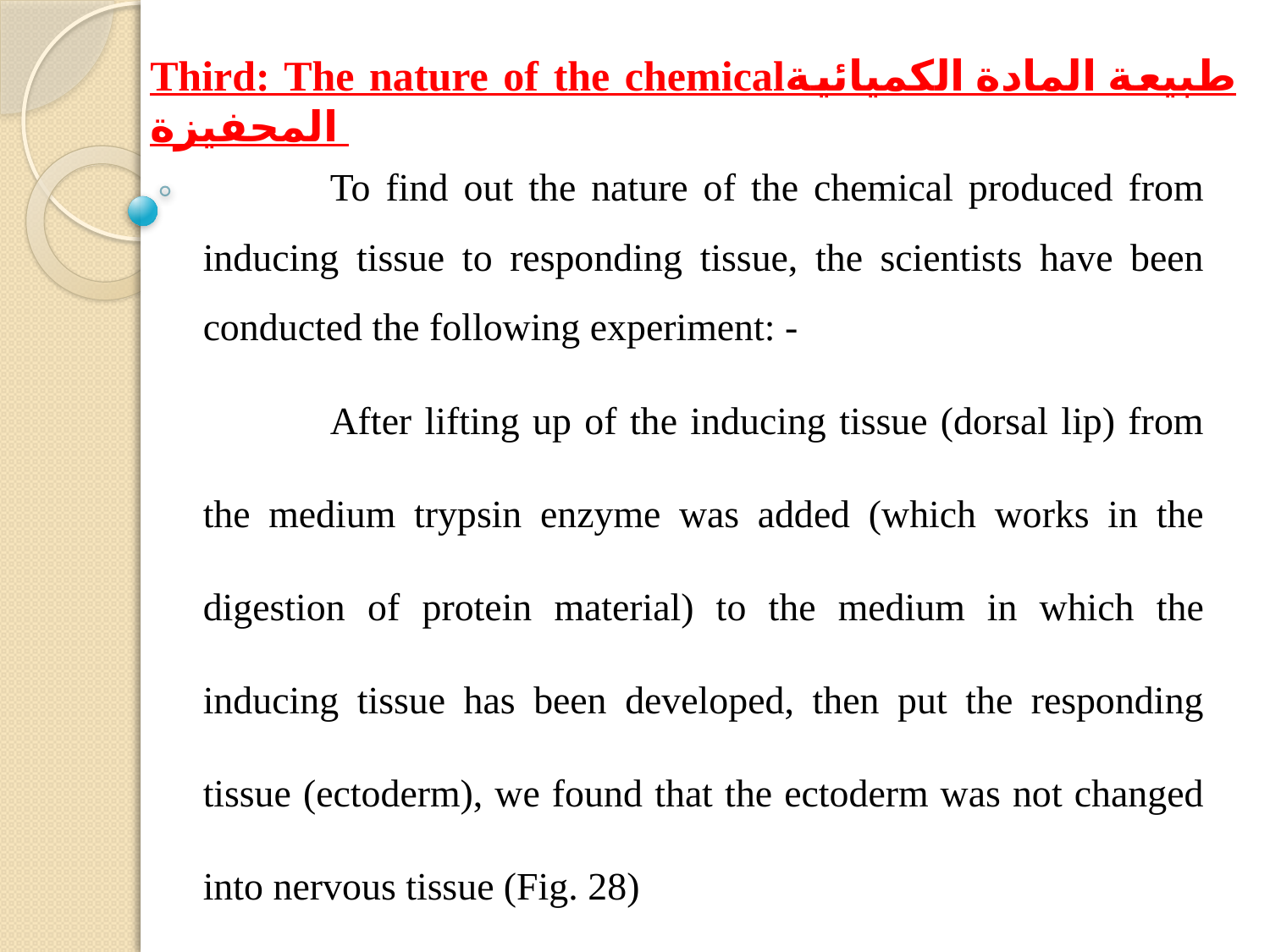

Third: The nature of the chemicalطبيعة المادة الكميائية المحفيزة
	To find out the nature of the chemical produced from inducing tissue to responding tissue, the scientists have been conducted the following experiment: -
	After lifting up of the inducing tissue (dorsal lip) from the medium trypsin enzyme was added (which works in the digestion of protein material) to the medium in which the inducing tissue has been developed, then put the responding tissue (ectoderm), we found that the ectoderm was not changed into nervous tissue (Fig. 28)